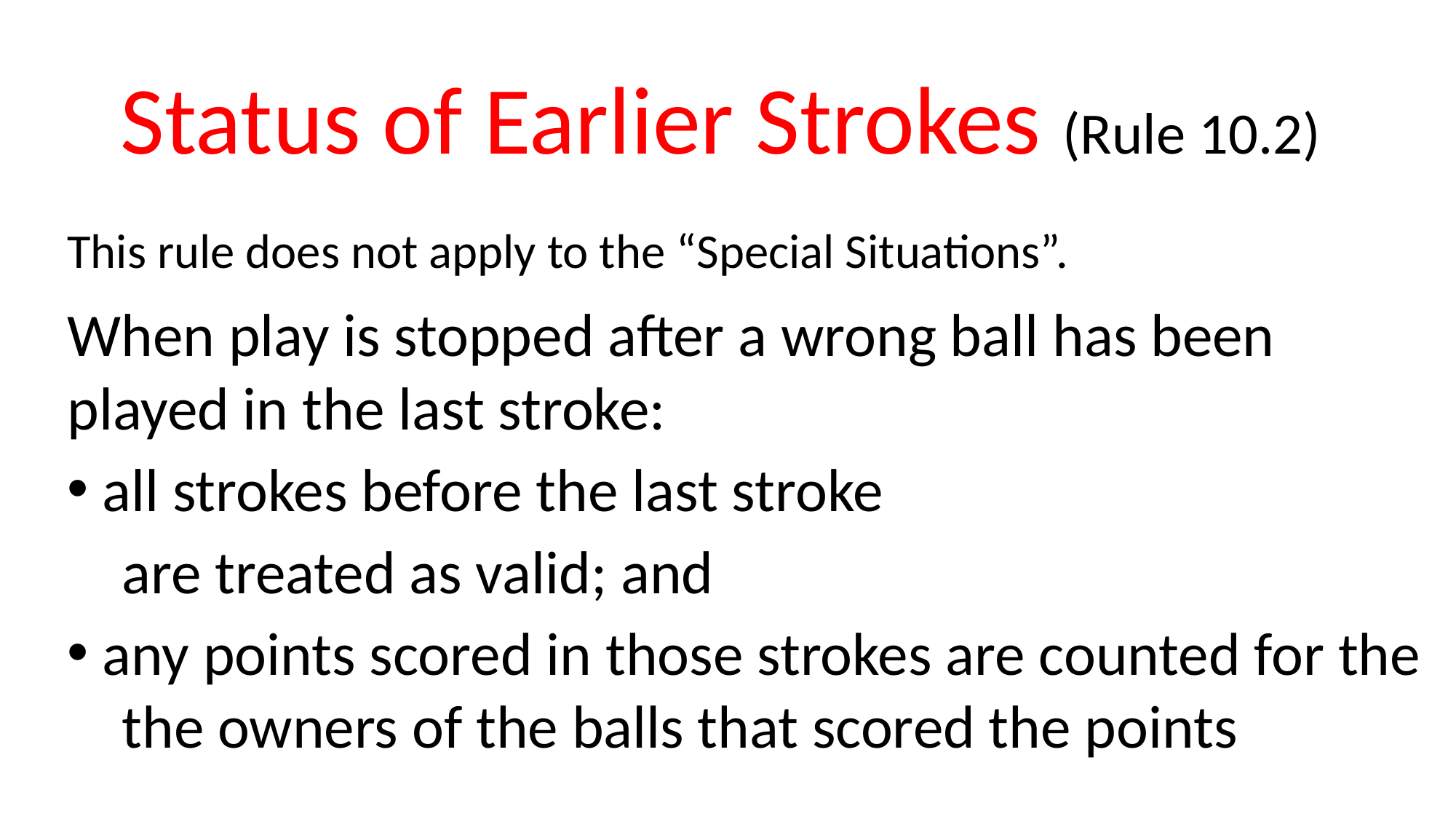

# Status of Earlier Strokes (Rule 10.2)
This rule does not apply to the “Special Situations”.
When play is stopped after a wrong ball has been played in the last stroke:
 all strokes before the last stroke
    are treated as valid; and
 any points scored in those strokes are counted for the
    the owners of the balls that scored the points